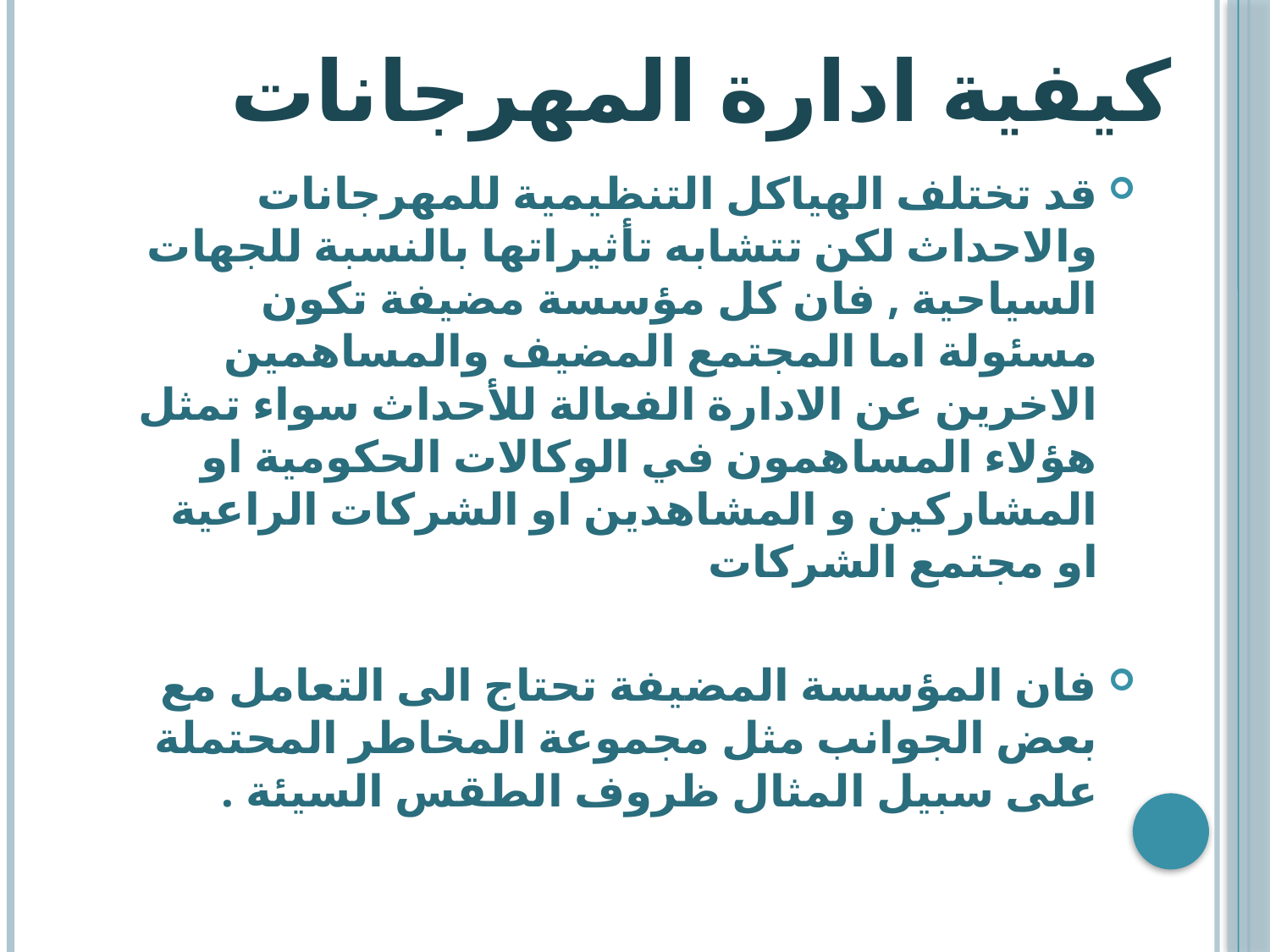

# كيفية ادارة المهرجانات
قد تختلف الهياكل التنظيمية للمهرجانات والاحداث لكن تتشابه تأثيراتها بالنسبة للجهات السياحية , فان كل مؤسسة مضيفة تكون مسئولة اما المجتمع المضيف والمساهمين الاخرين عن الادارة الفعالة للأحداث سواء تمثل هؤلاء المساهمون في الوكالات الحكومية او المشاركين و المشاهدين او الشركات الراعية او مجتمع الشركات

فان المؤسسة المضيفة تحتاج الى التعامل مع بعض الجوانب مثل مجموعة المخاطر المحتملة على سبيل المثال ظروف الطقس السيئة .